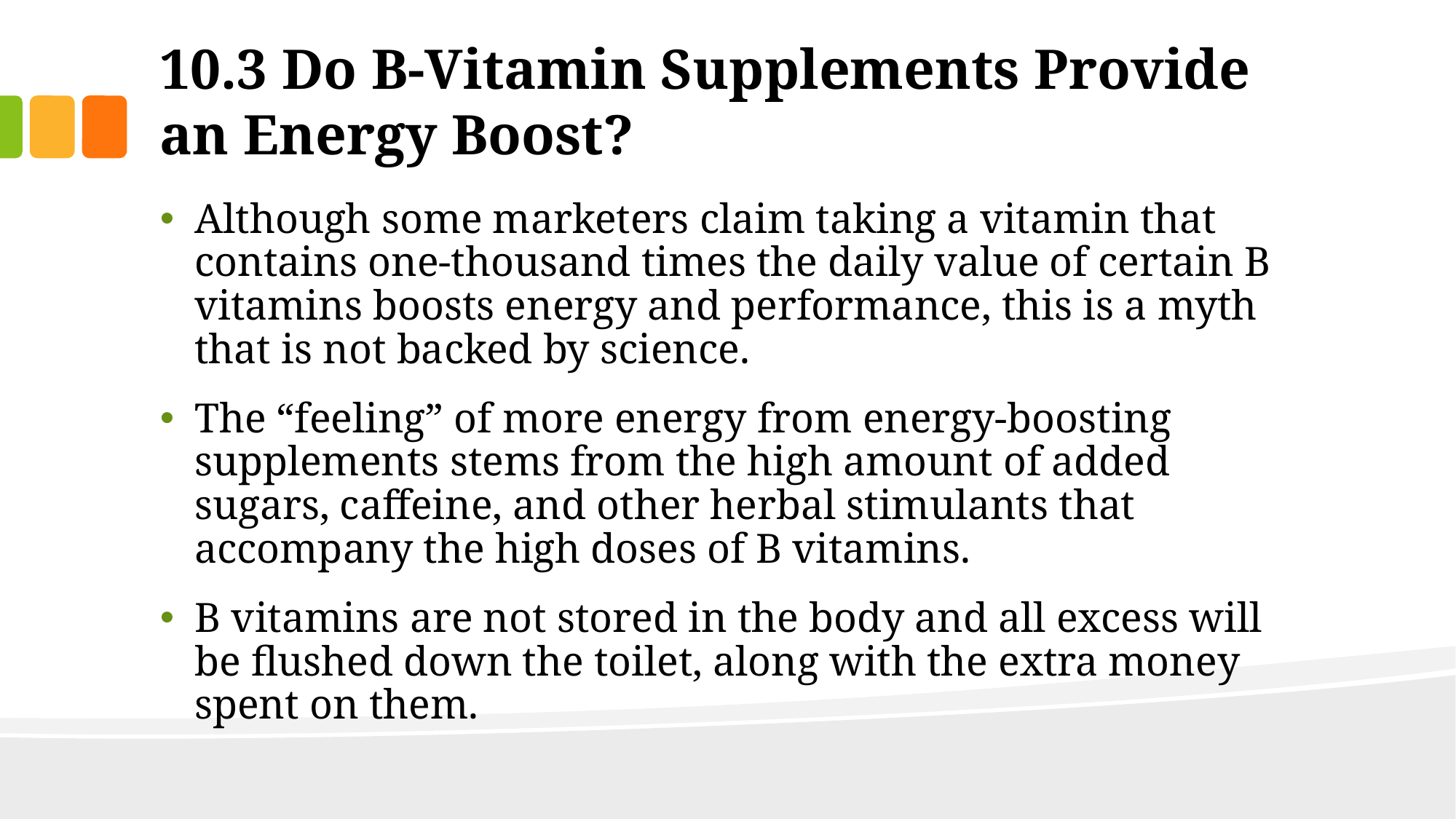

# 10.3 Do B-Vitamin Supplements Provide an Energy Boost?
Although some marketers claim taking a vitamin that contains one-thousand times the daily value of certain B vitamins boosts energy and performance, this is a myth that is not backed by science.
The “feeling” of more energy from energy-boosting supplements stems from the high amount of added sugars, caffeine, and other herbal stimulants that accompany the high doses of B vitamins.
B vitamins are not stored in the body and all excess will be flushed down the toilet, along with the extra money spent on them.